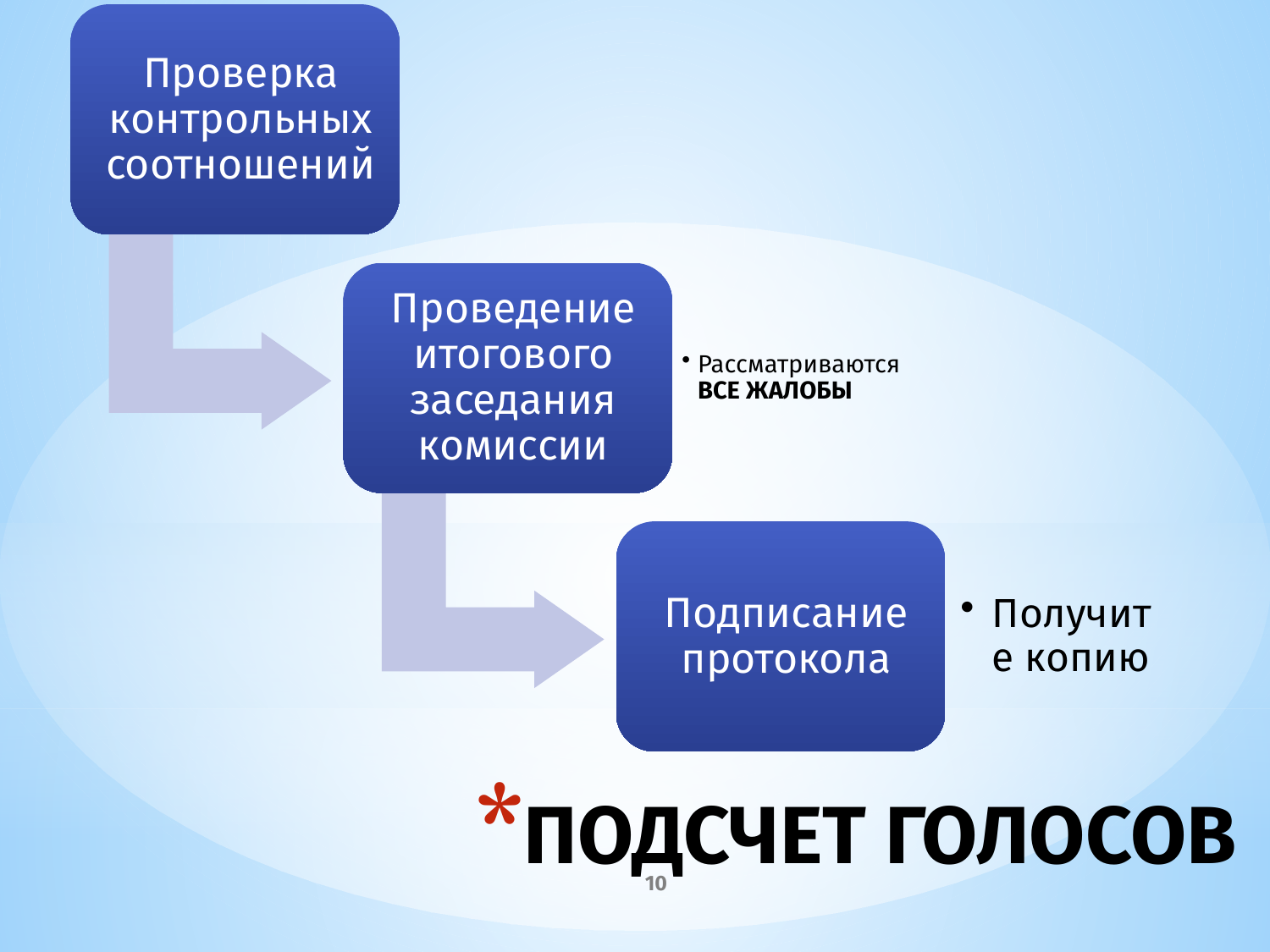

Проверка контрольных соотношений
Проведение итогового заседания комиссии
Рассматриваются ВСЕ ЖАЛОБЫ
Подписание протокола
Получите копию
# ПОДСЧЕТ ГОЛОСОВ
10